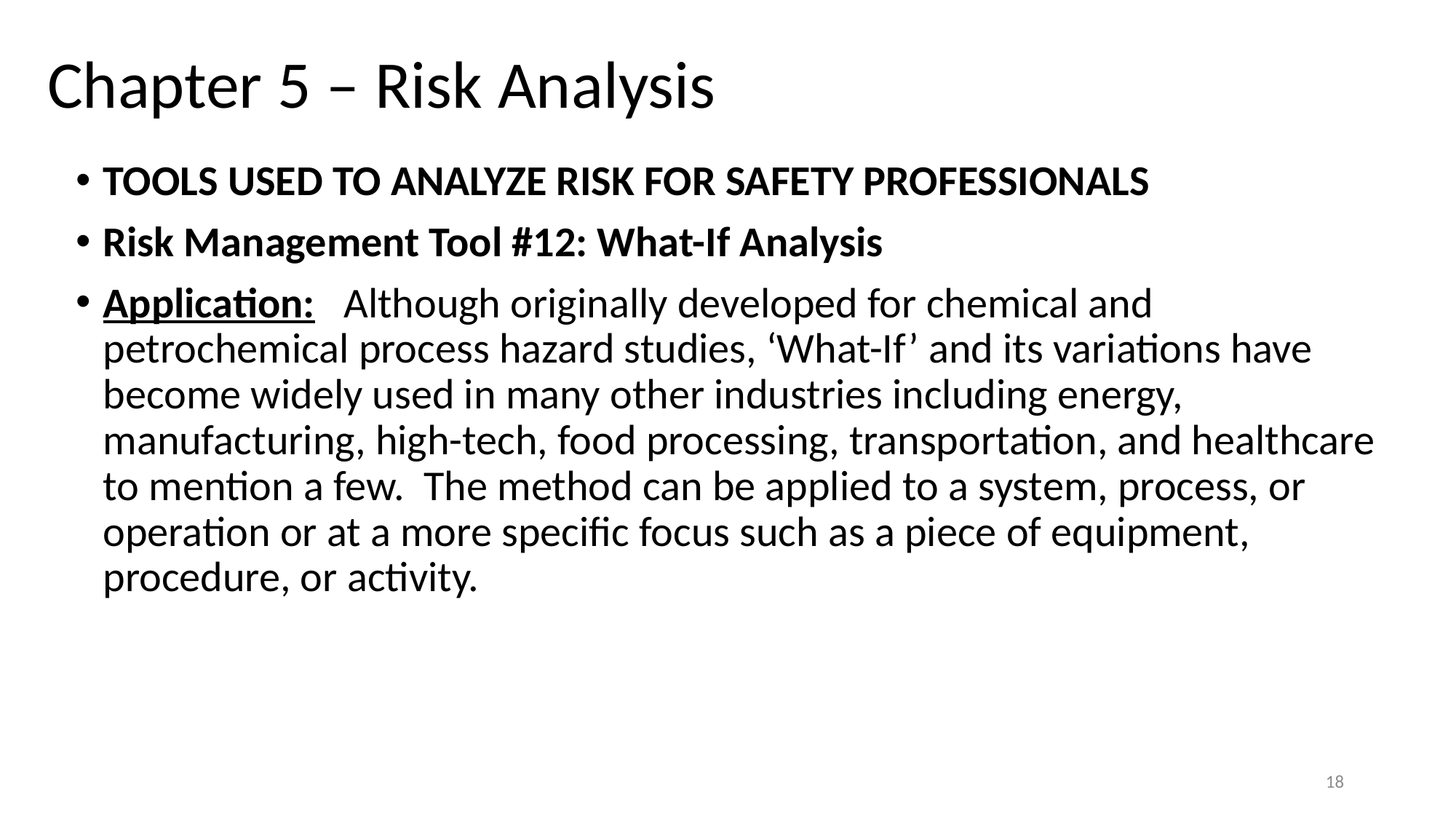

# Chapter 5 – Risk Analysis
TOOLS USED TO ANALYZE RISK FOR SAFETY PROFESSIONALS
Risk Management Tool #12: What-If Analysis
Application:   Although originally developed for chemical and petrochemical process hazard studies, ‘What-If’ and its variations have become widely used in many other industries including energy, manufacturing, high-tech, food processing, transportation, and healthcare to mention a few.  The method can be applied to a system, process, or operation or at a more specific focus such as a piece of equipment, procedure, or activity.
18